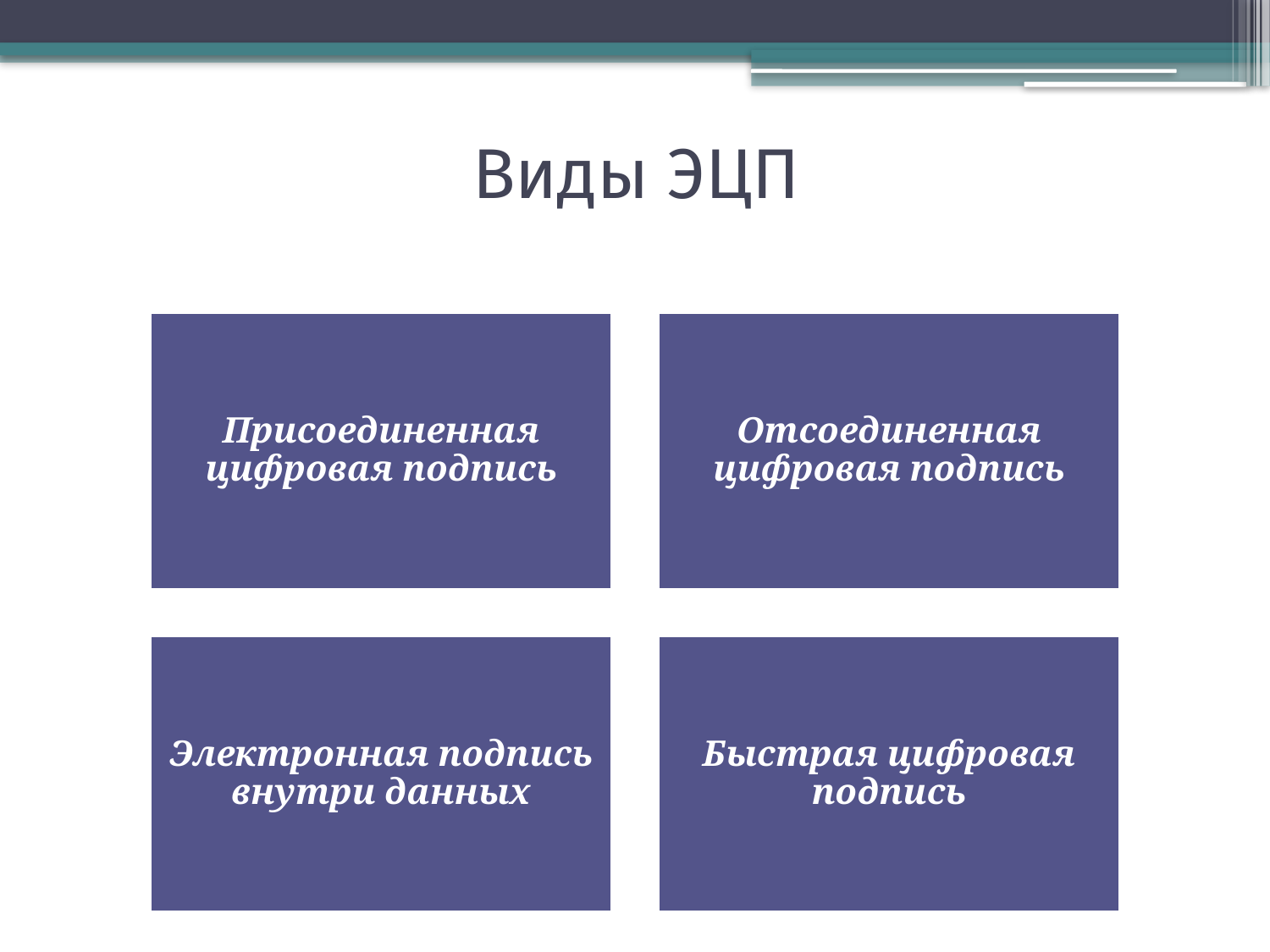

# Виды ЭЦП
Присоединенная цифровая подпись
Отсоединенная цифровая подпись
Электронная подпись внутри данных
Быстрая цифровая подпись